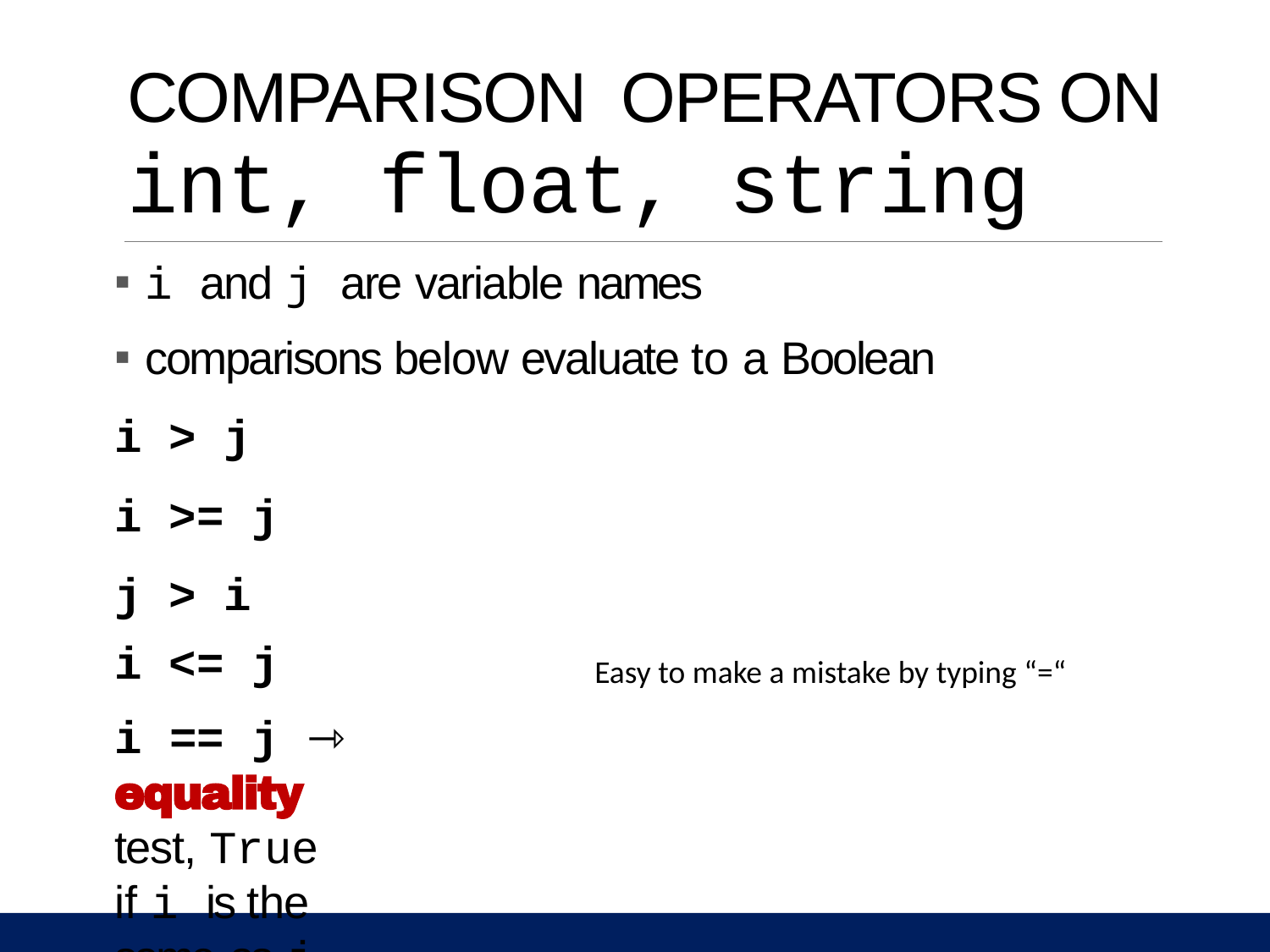

# COMPARISON  OPERATORS ON
int, float, string
i and j are variable names
comparisons below evaluate to a Boolean
i > j
i >= j
j > i
i <= j
i == j ⇾ equality test, True if i is the same as j
i != j ⇾ inequality test, True if i not the same as j

Easy to make a mistake by typing “=“